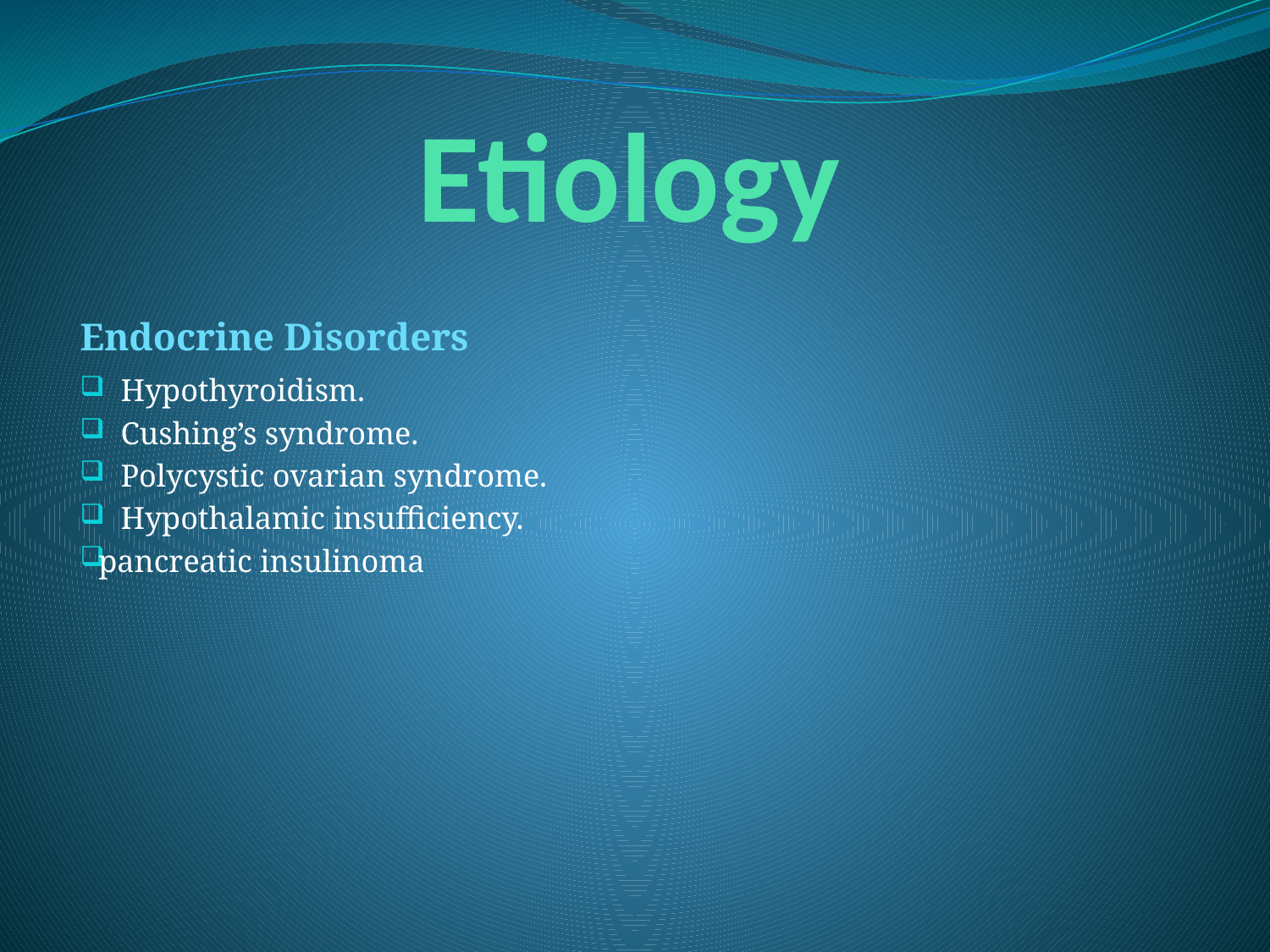

# Etiology
Endocrine Disorders

Hypothyroidism.
Cushing’s syndrome.
Polycystic ovarian syndrome.
Hypothalamic insufficiency.
  pancreatic insulinoma